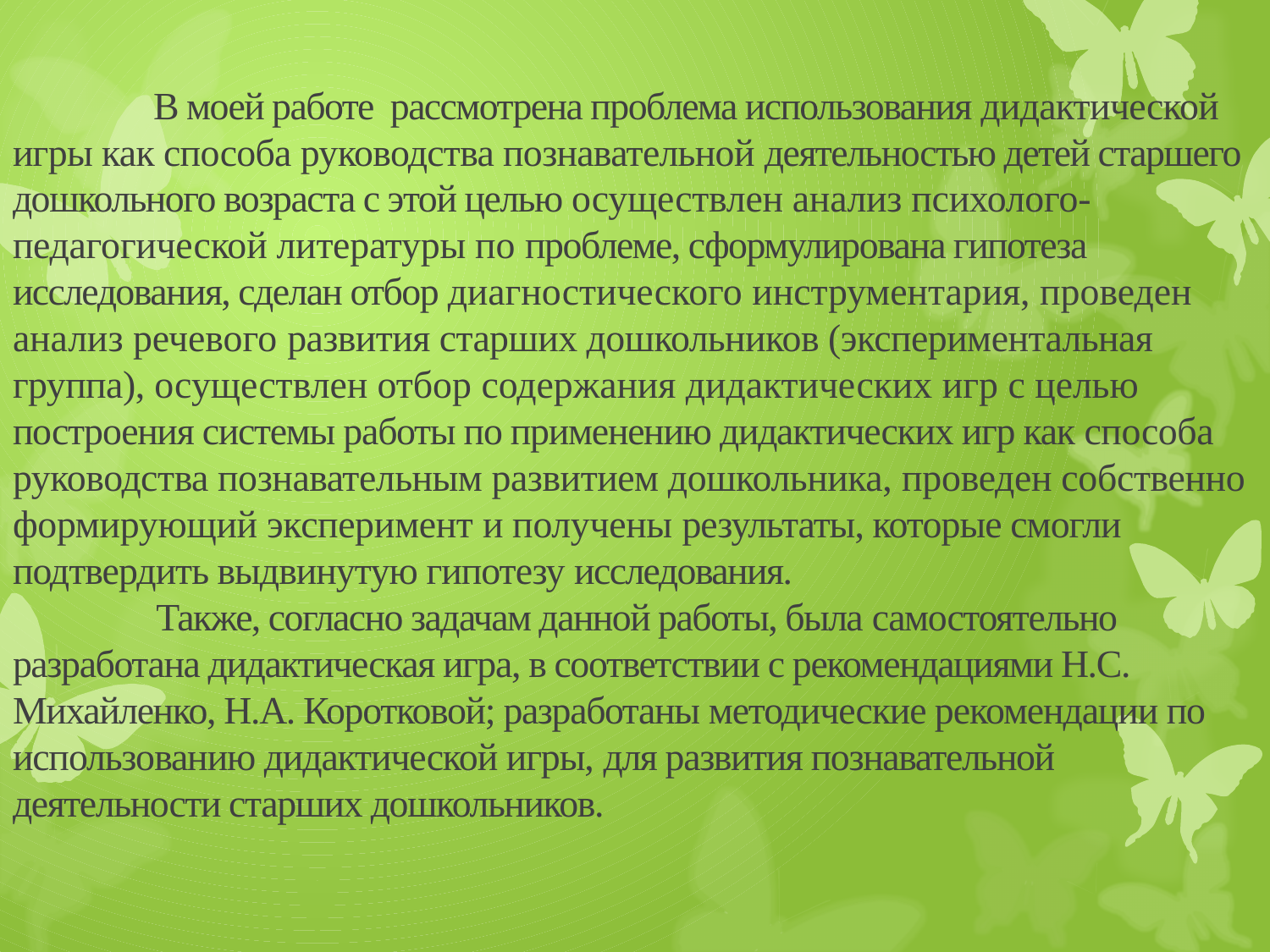

# В моей работе  рассмотрена проблема использования дидактической игры как способа руководства познавательной деятельностью детей старшего дошкольного возраста с этой целью осуществлен анализ психолого-педагогической литературы по проблеме, сформулирована гипотеза исследования, сделан отбор диагностического инструментария, проведен анализ речевого развития старших дошкольников (экспериментальная группа), осуществлен отбор содержания дидактических игр с целью построения системы работы по применению дидактических игр как способа руководства познавательным развитием дошкольника, проведен собственно формирующий эксперимент и получены результаты, которые смогли подтвердить выдвинутую гипотезу исследования. Также, согласно задачам данной работы, была самостоятельно разработана дидактическая игра, в соответствии с рекомендациями Н.С. Михайленко, Н.А. Коротковой; разработаны методические рекомендации по использованию дидактической игры, для развития познавательной деятельности старших дошкольников.